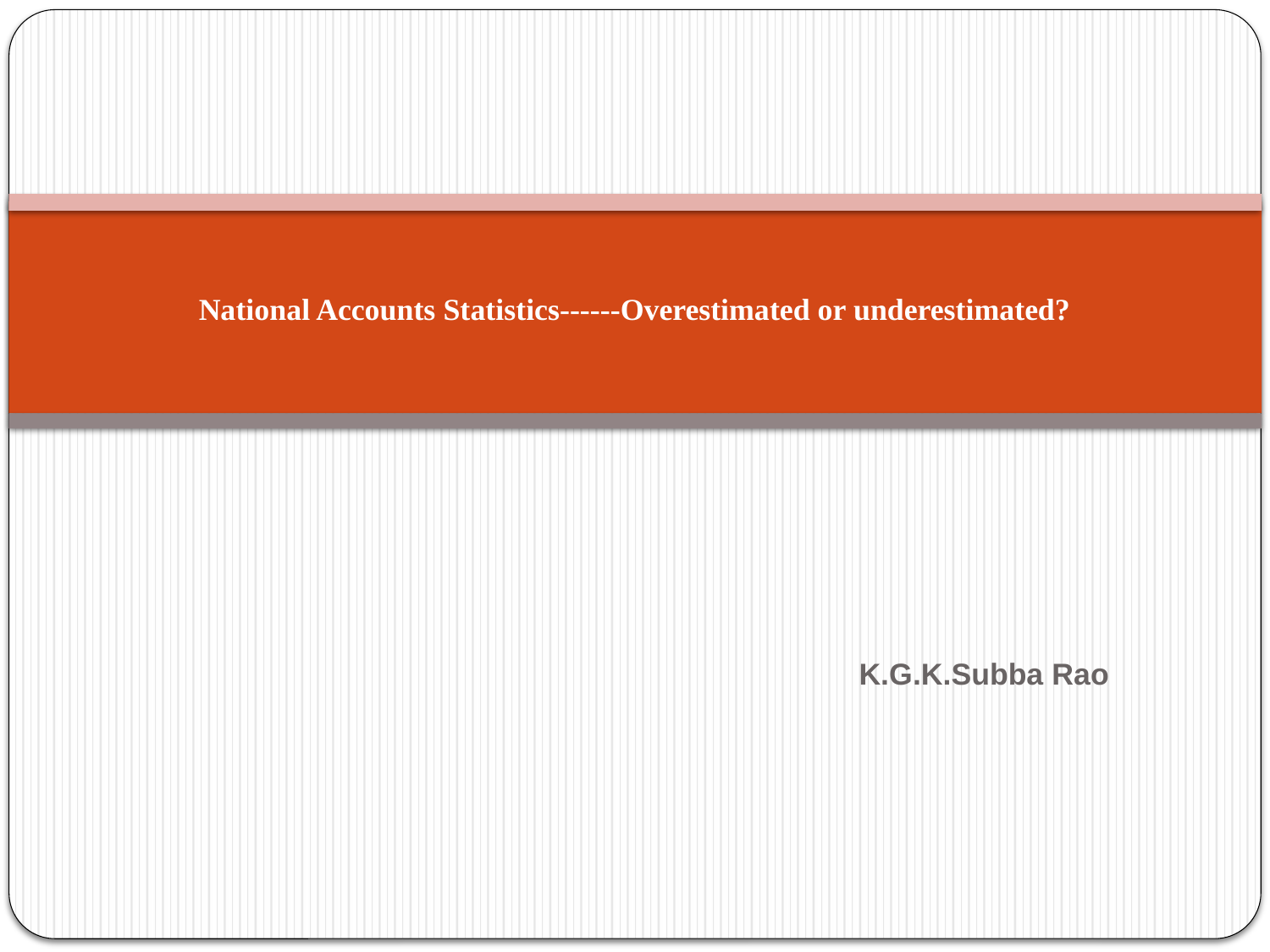

# National Accounts Statistics------Overestimated or underestimated?

K.G.K.Subba Rao